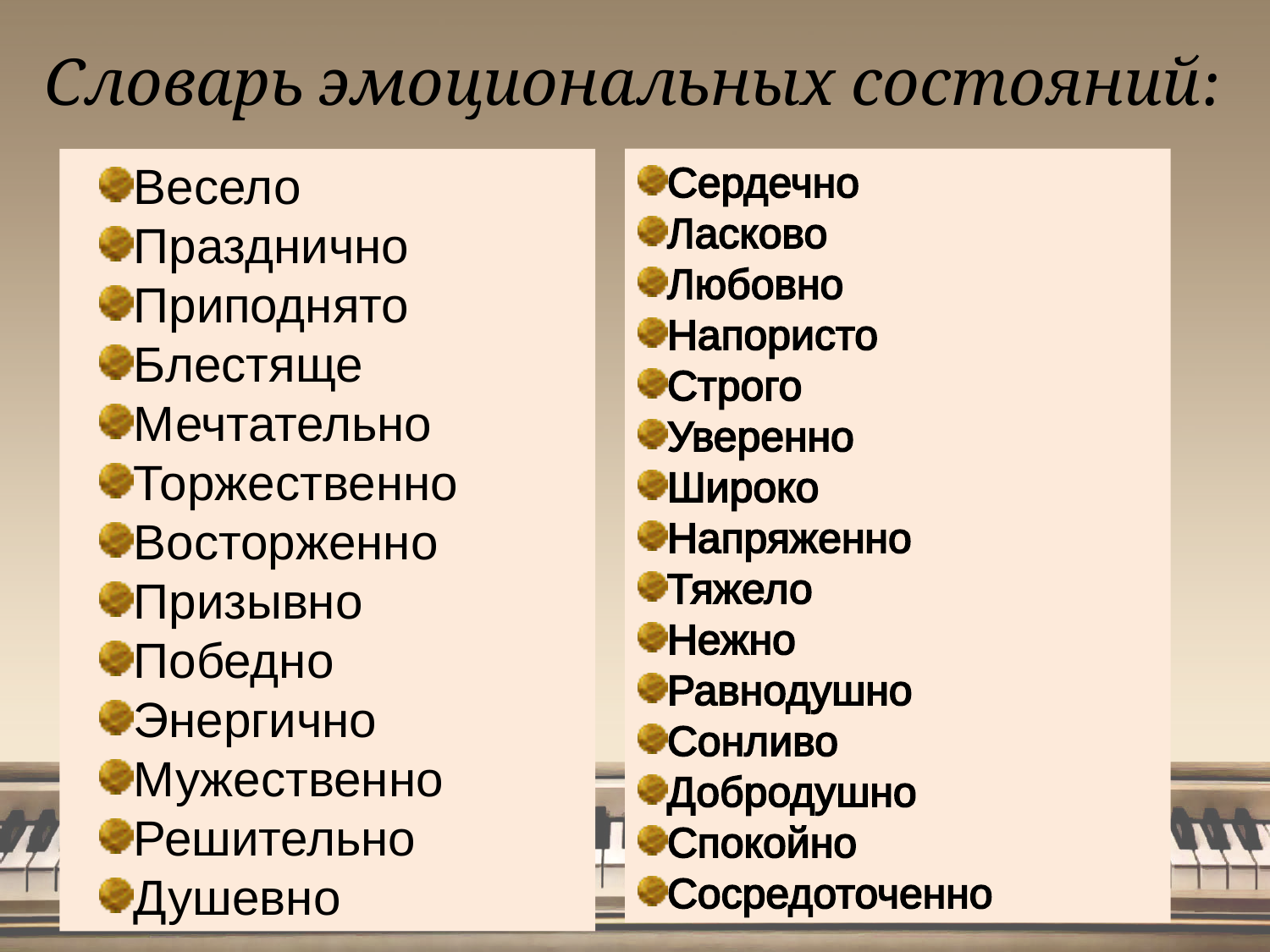

# Словарь эмоциональных состояний:
Сердечно
Ласково
Любовно
Напористо
Строго
Уверенно
Широко
Напряженно
Тяжело
Нежно
Равнодушно
Сонливо
Добродушно
Спокойно
Сосредоточенно
Весело
Празднично
Приподнято
Блестяще
Мечтательно
Торжественно
Восторженно
Призывно
Победно
Энергично
Мужественно
Решительно
Душевно